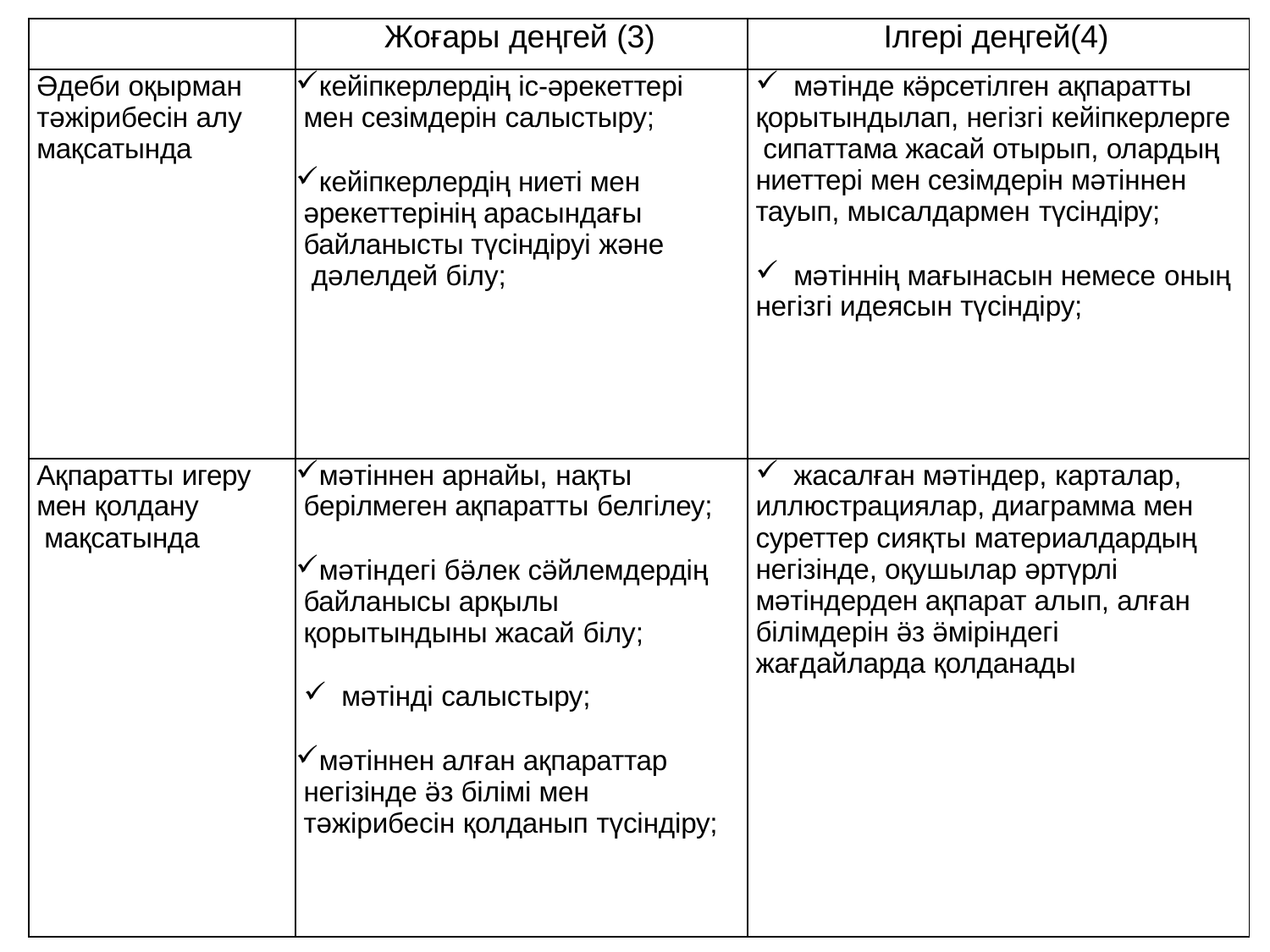

|  | Жоғары деңгей (3) | Ілгері деңгей(4) |
| --- | --- | --- |
| Әдеби оқырман тәжірибесін алу мақсатында | кейіпкерлердің іс-әрекеттері мен сезімдерін салыстыру; кейіпкерлердің ниеті мен әрекеттерінің арасындағы байланысты түсіндіруі және дәлелдей білу; | мәтінде кӛрсетілген ақпаратты қорытындылап, негізгі кейіпкерлерге сипаттама жасай отырып, олардың ниеттері мен сезімдерін мәтіннен тауып, мысалдармен түсіндіру; мәтіннің мағынасын немесе оның негізгі идеясын түсіндіру; |
| Ақпаратты игеру мен қолдану мақсатында | мәтіннен арнайы, нақты берілмеген ақпаратты белгілеу; мәтіндегі бӛлек сӛйлемдердің байланысы арқылы қорытындыны жасай білу; мәтінді салыстыру; мәтіннен алған ақпараттар негізінде ӛз білімі мен тәжірибесін қолданып түсіндіру; | жасалған мәтіндер, карталар, иллюстрациялар, диаграмма мен суреттер сияқты материалдардың негізінде, оқушылар әртүрлі мәтіндерден ақпарат алып, алған білімдерін ӛз ӛміріндегі жағдайларда қолданады |